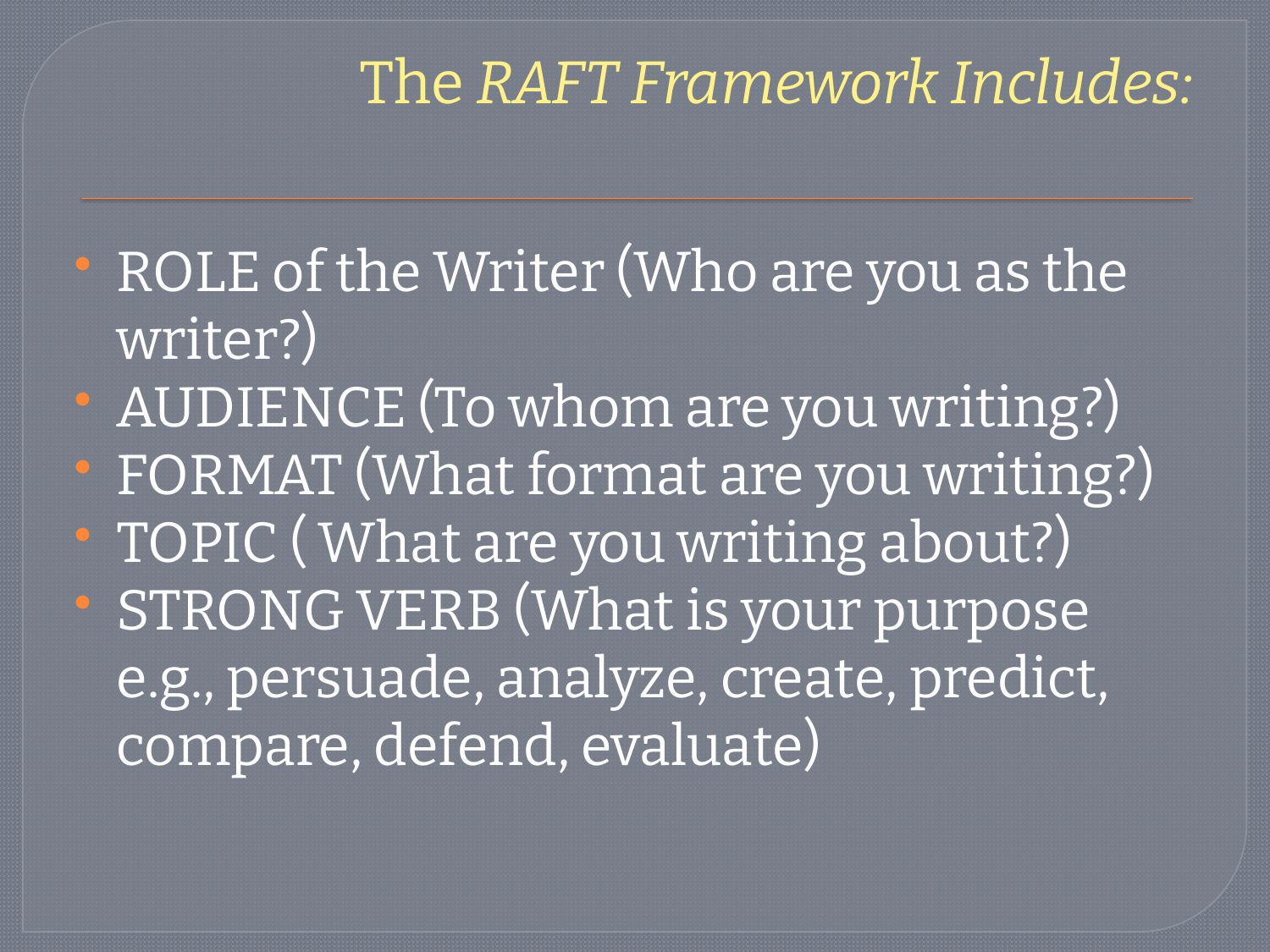

# The RAFT Framework Includes:
ROLE of the Writer (Who are you as the writer?)
AUDIENCE (To whom are you writing?)
FORMAT (What format are you writing?)
TOPIC ( What are you writing about?)
STRONG VERB (What is your purpose  e.g., persuade, analyze, create, predict, compare, defend, evaluate)